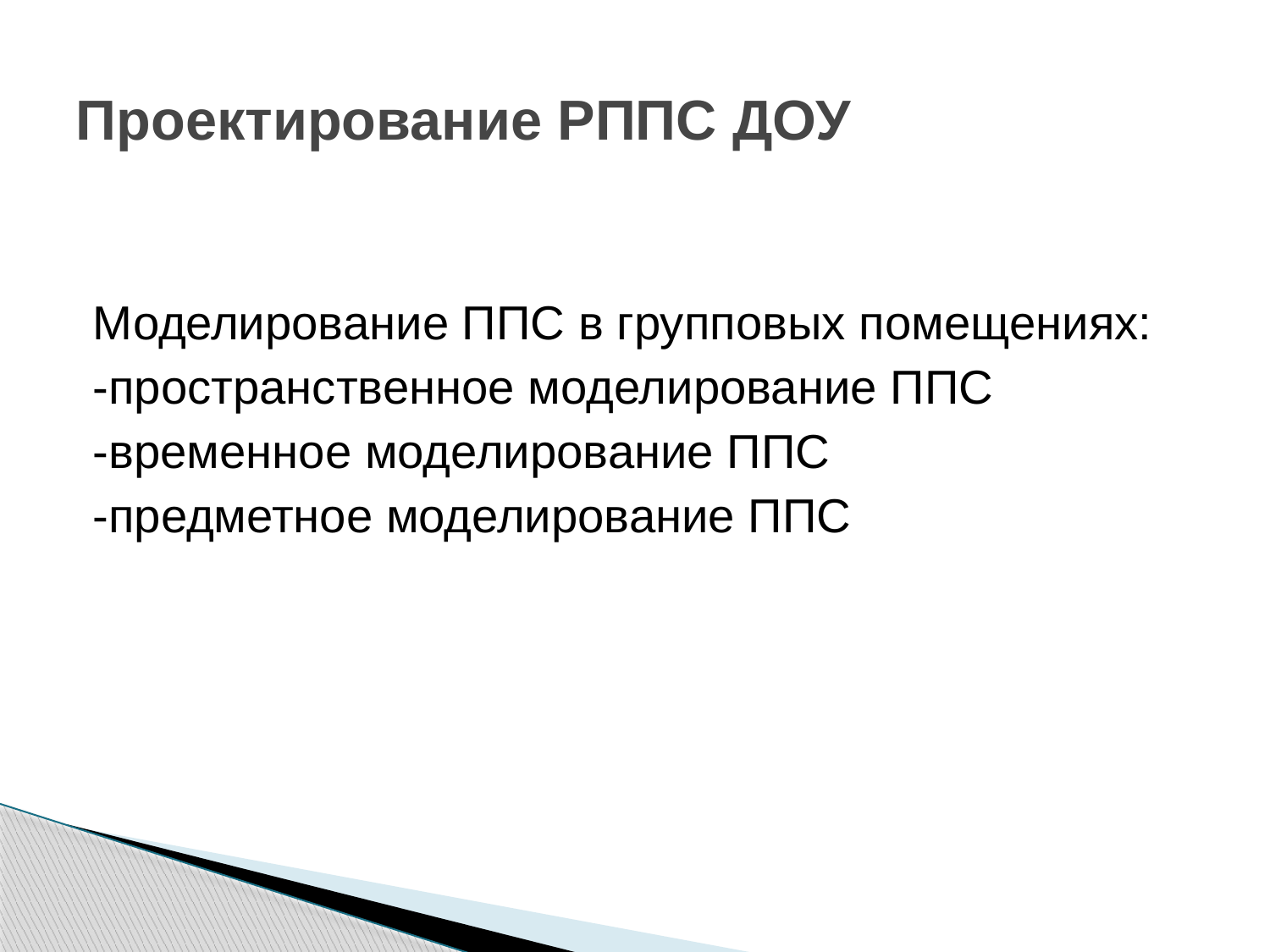

# Проектирование РППС ДОУ
Моделирование ППС в групповых помещениях:
-пространственное моделирование ППС
-временное моделирование ППС
-предметное моделирование ППС